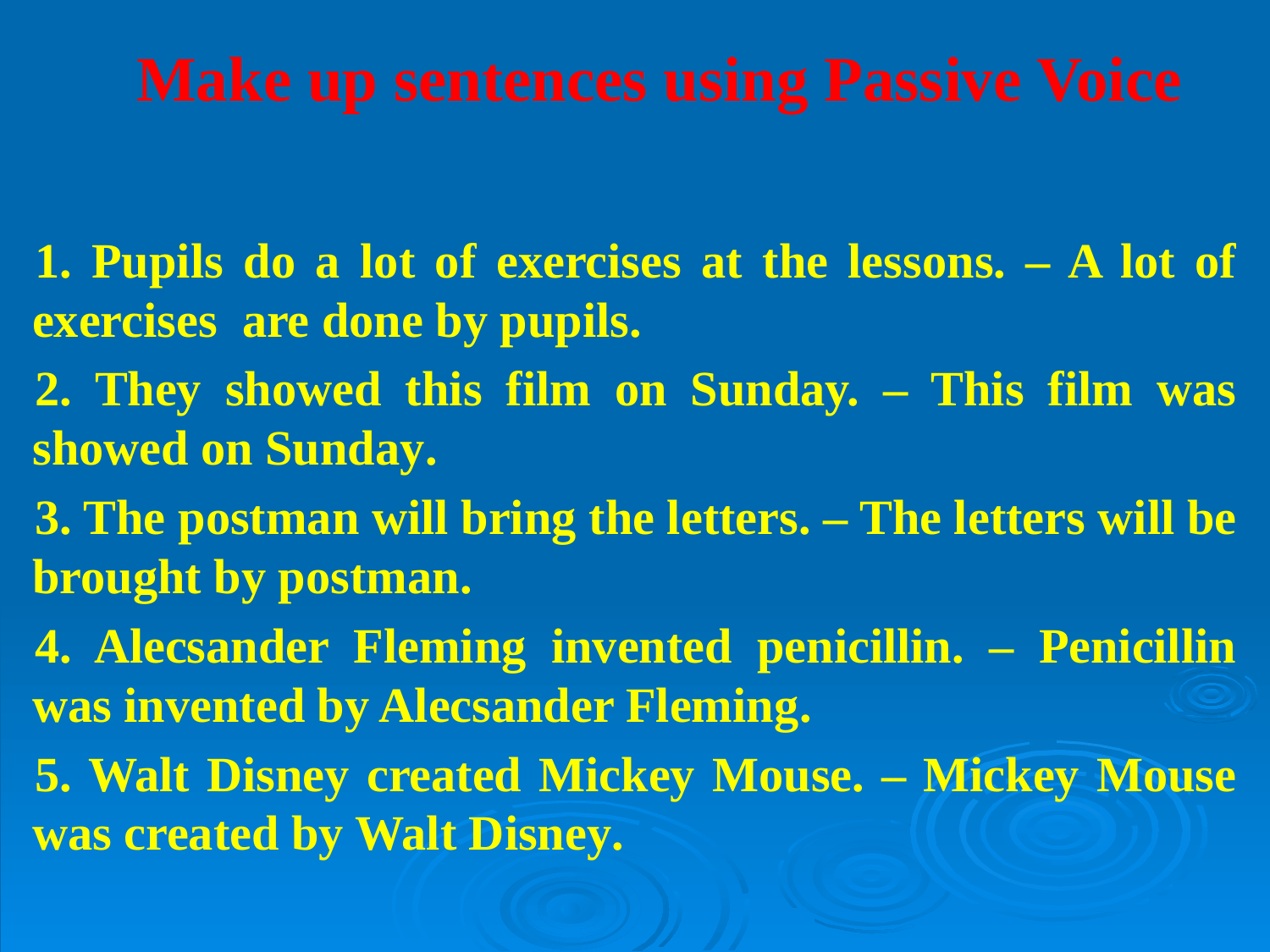

# Make up sentences using Passive Voice
1. Pupils do a lot of exercises at the lessons. – A lot of exercises  are done by pupils.
2. They showed this film on Sunday. – This film was showed on Sunday.
3. The postman will bring the letters. – The letters will be brought by postman.
4. Alecsander Fleming invented penicillin. – Penicillin was invented by Alecsander Fleming.
5. Walt Disney created Mickey Mouse. – Mickey Mouse was created by Walt Disney.